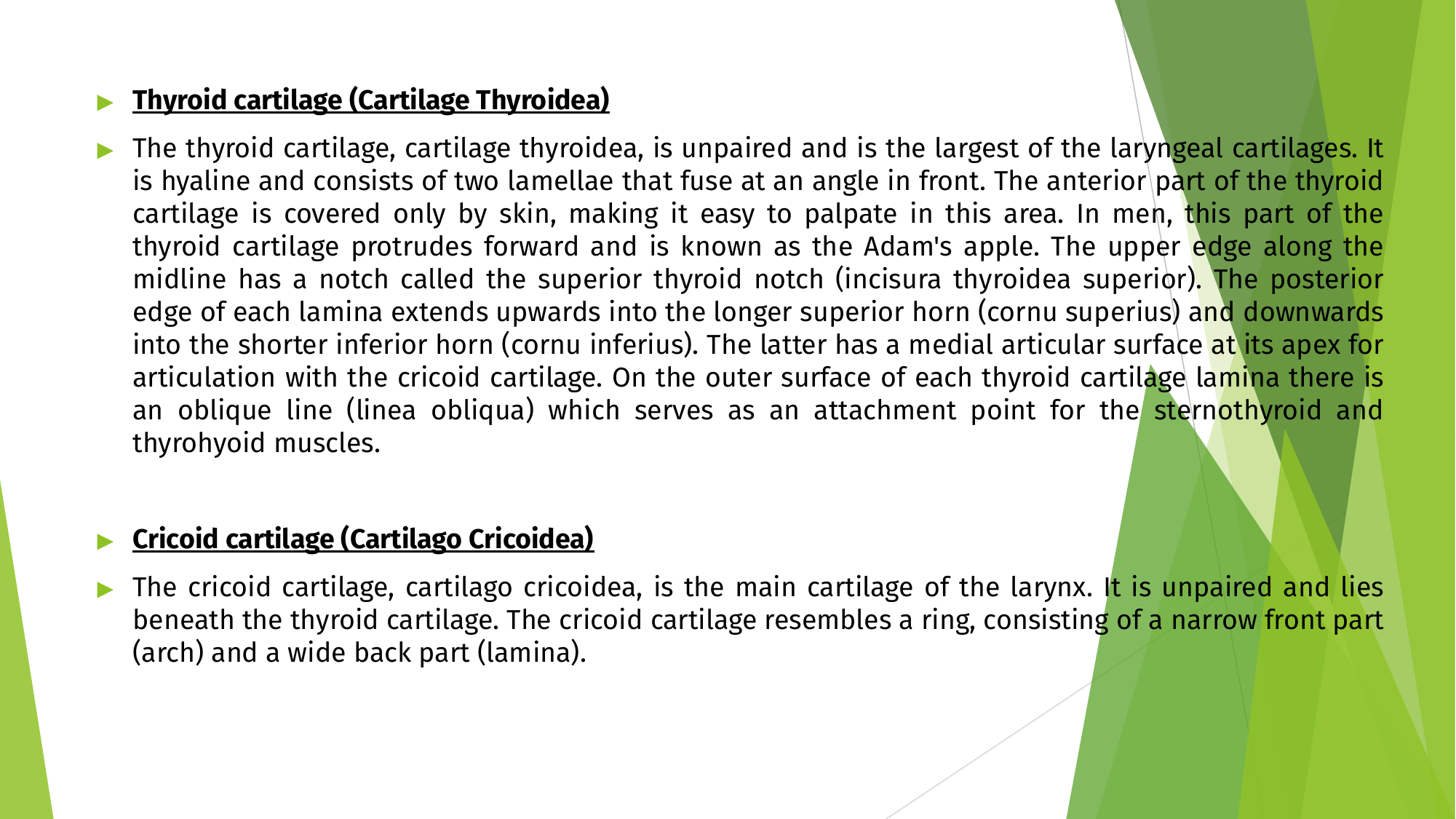

Thyroid cartilage (Cartilage Thyroidea)
The thyroid cartilage, cartilage thyroidea, is unpaired and is the largest of the laryngeal cartilages. It is hyaline and consists of two lamellae that fuse at an angle in front. The anterior part of the thyroid cartilage is covered only by skin, making it easy to palpate in this area. In men, this part of the thyroid cartilage protrudes forward and is known as the Adam's apple. The upper edge along the midline has a notch called the superior thyroid notch (incisura thyroidea superior). The posterior edge of each lamina extends upwards into the longer superior horn (cornu superius) and downwards into the shorter inferior horn (cornu inferius). The latter has a medial articular surface at its apex for articulation with the cricoid cartilage. On the outer surface of each thyroid cartilage lamina there is an oblique line (linea obliqua) which serves as an attachment point for the sternothyroid and thyrohyoid muscles.

Cricoid cartilage (Cartilago Cricoidea)
The cricoid cartilage, cartilago cricoidea, is the main cartilage of the larynx. It is unpaired and lies beneath the thyroid cartilage. The cricoid cartilage resembles a ring, consisting of a narrow front part (arch) and a wide back part (lamina).